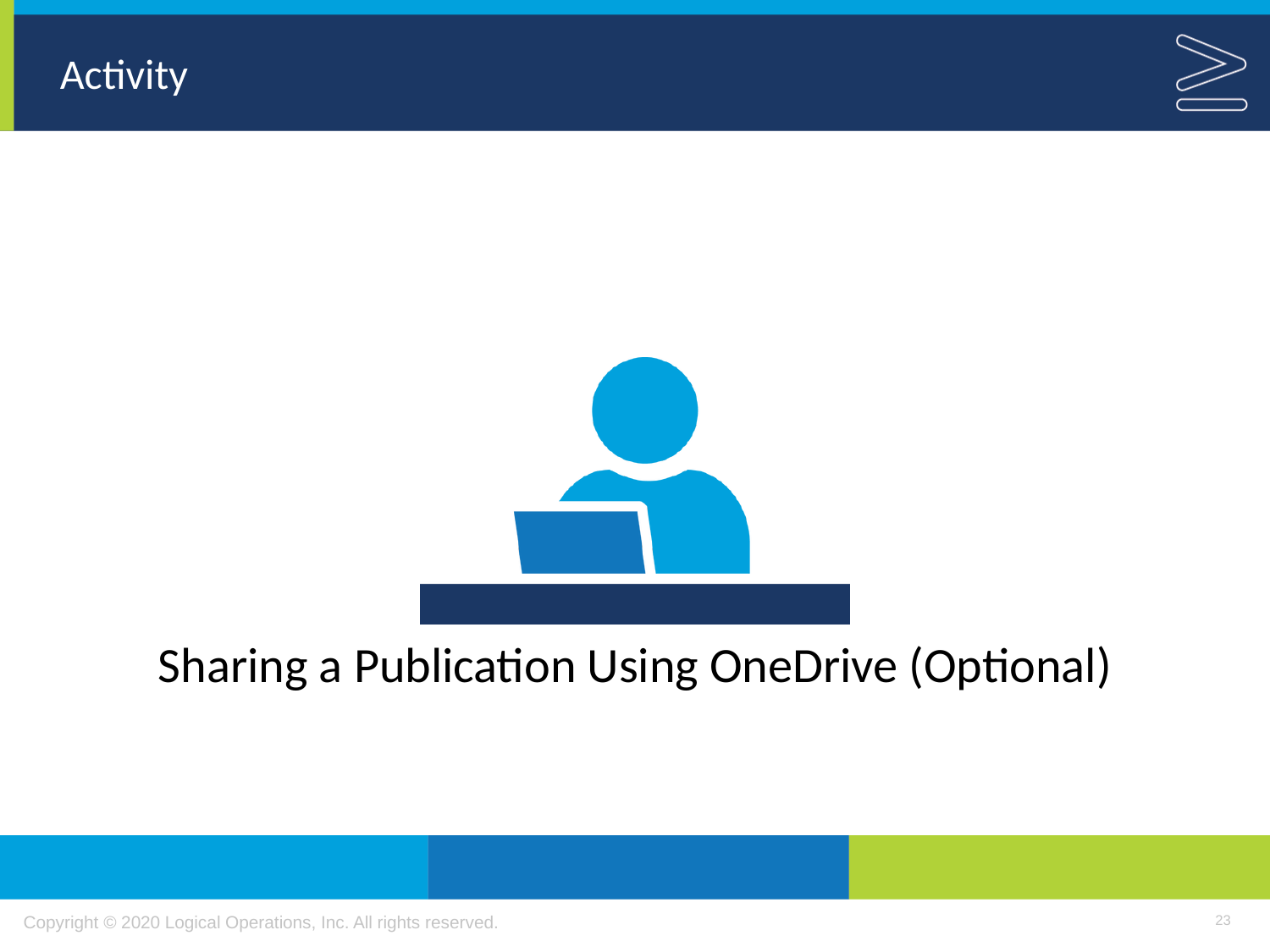

Sharing a Publication Using OneDrive (Optional)
23